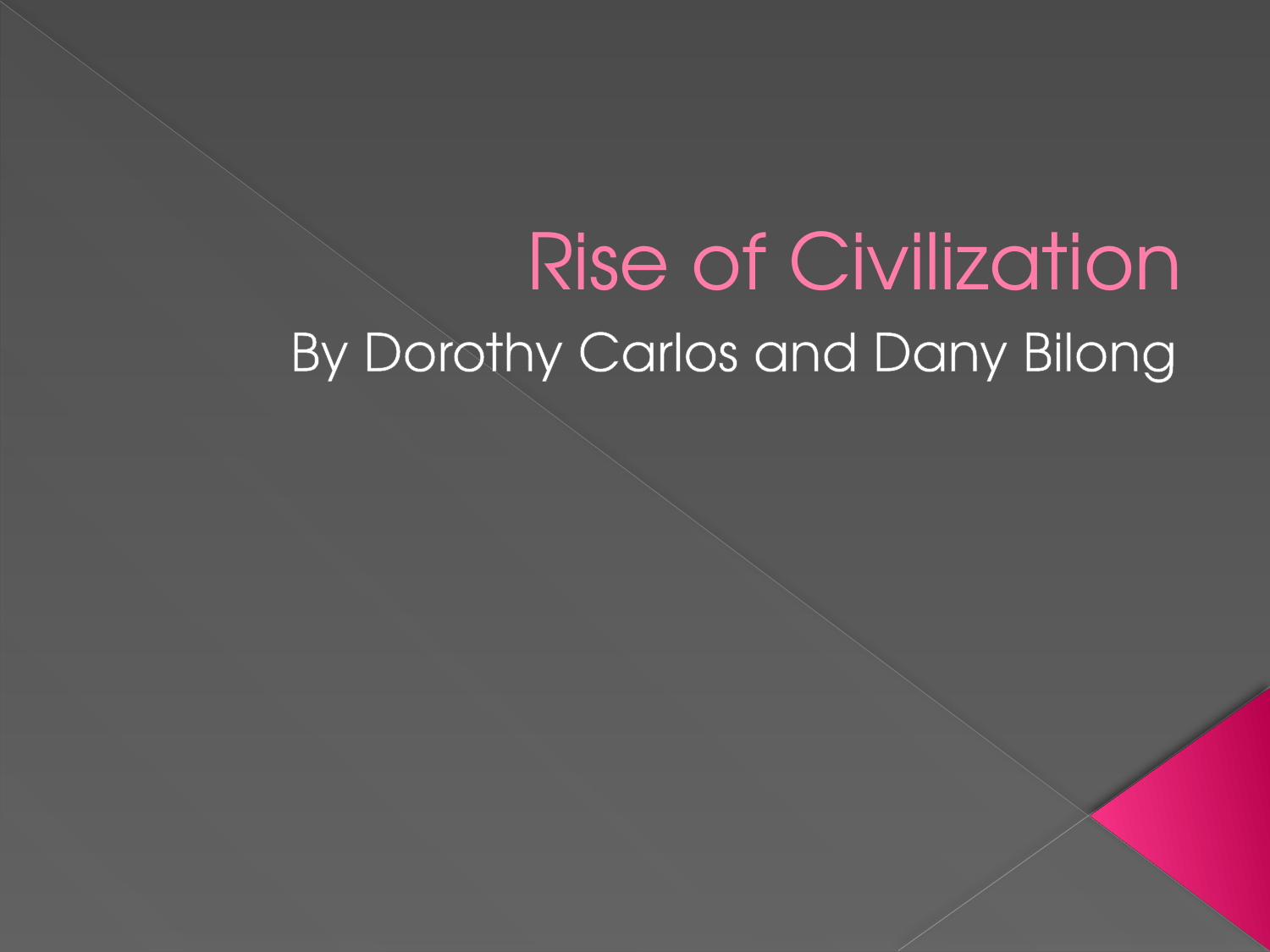

# Rise of Civilization
By Dorothy Carlos and Dany Bilong